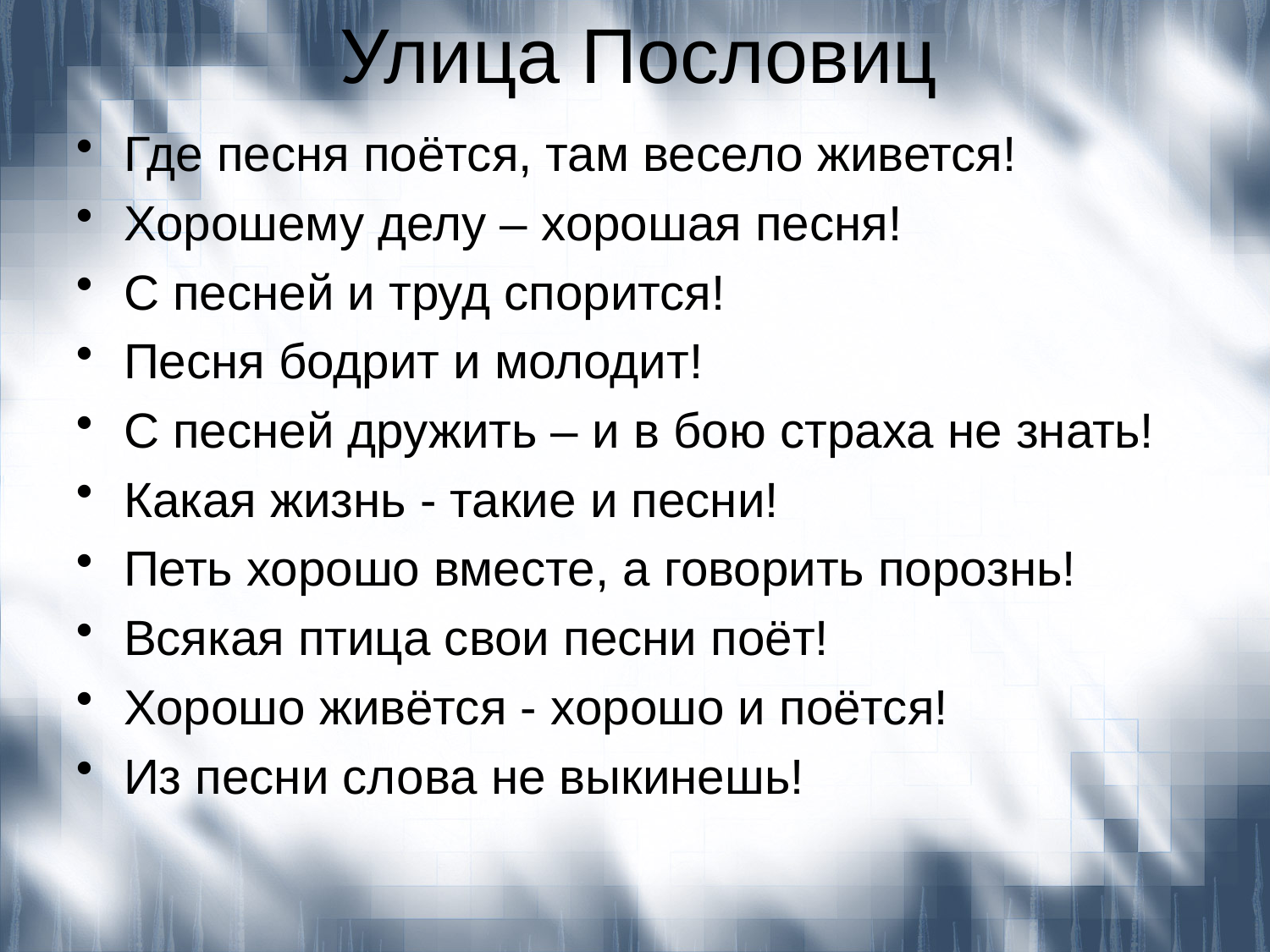

# Улица Пословиц
Где песня поётся, там весело живется!
Хорошему делу – хорошая песня!
С песней и труд спорится!
Песня бодрит и молодит!
С песней дружить – и в бою страха не знать!
Какая жизнь - такие и песни!
Петь хорошо вместе, а говорить порознь!
Всякая птица свои песни поёт!
Хорошо живётся - хорошо и поётся!
Из песни слова не выкинешь!